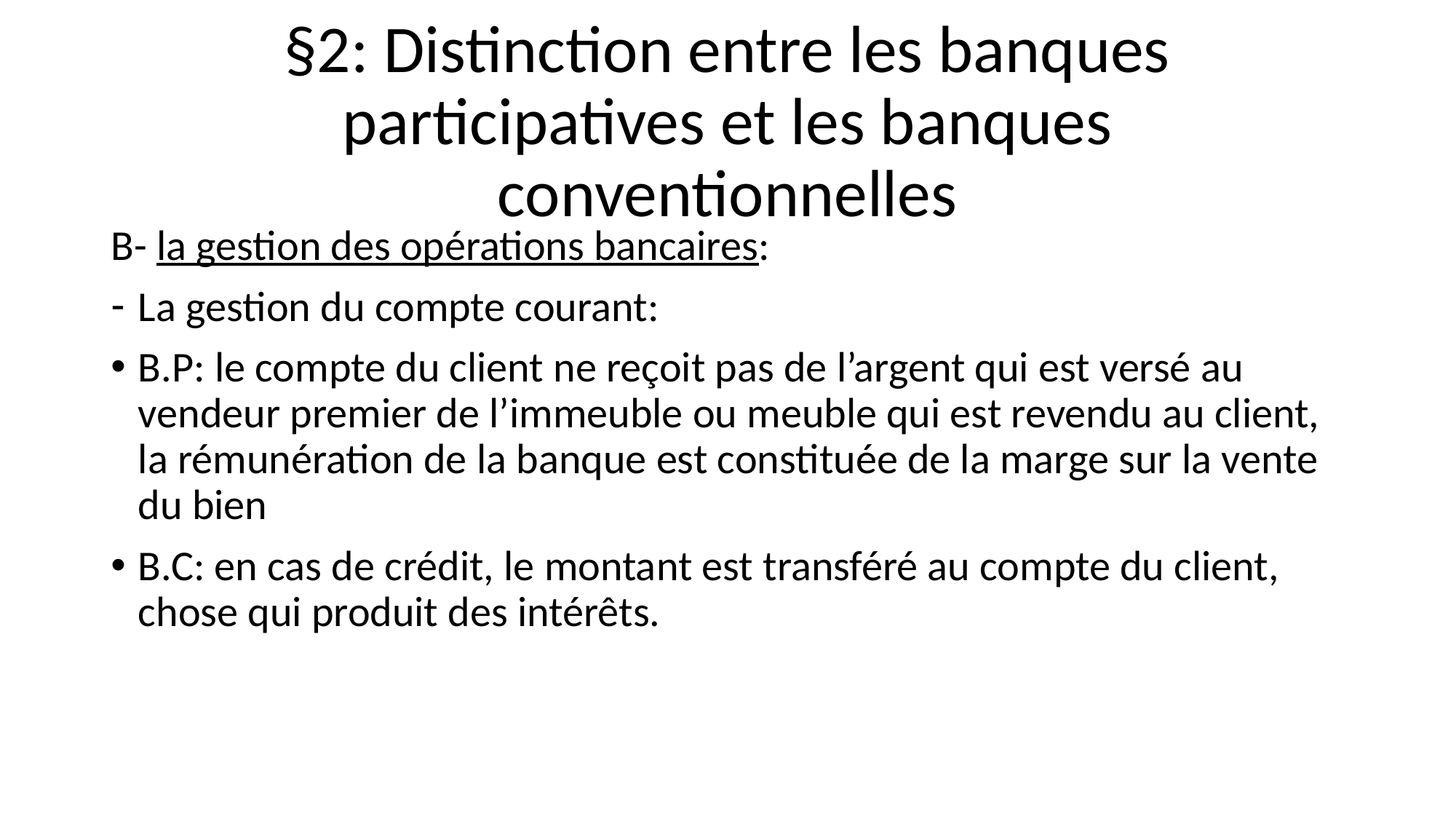

# §2: Distinction entre les banques participatives et les banques conventionnelles
B- la gestion des opérations bancaires:
La gestion du compte courant:
B.P: le compte du client ne reçoit pas de l’argent qui est versé au vendeur premier de l’immeuble ou meuble qui est revendu au client, la rémunération de la banque est constituée de la marge sur la vente du bien
B.C: en cas de crédit, le montant est transféré au compte du client, chose qui produit des intérêts.